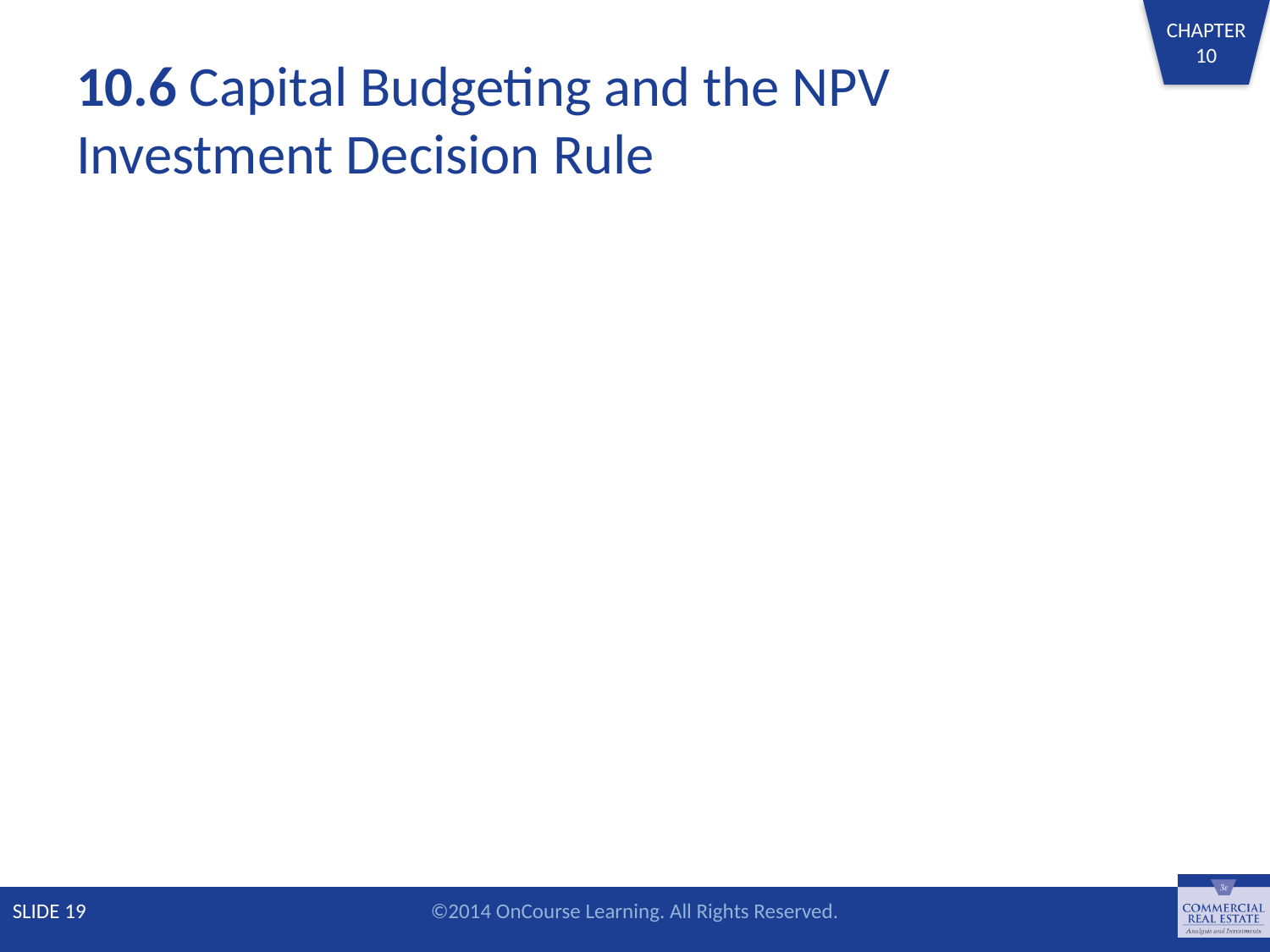

# 10.6 Capital Budgeting and the NPV Investment Decision Rule

SLIDE 19